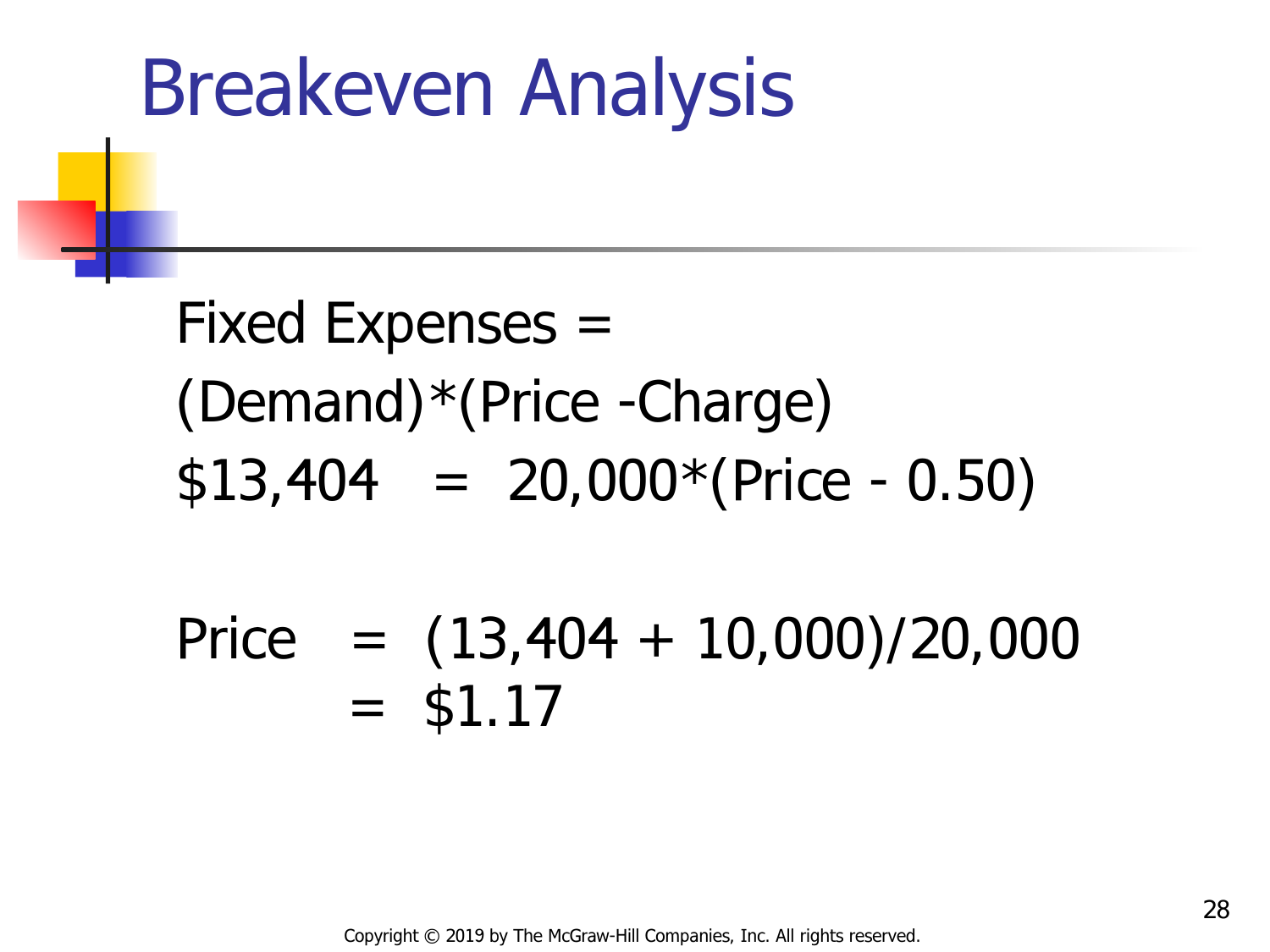

# Breakeven Analysis
Fixed Expenses =
(Demand)*(Price -Charge)
$13,404   =  20,000*(Price - 0.50)

Price   =  (13,404 + 10,000)/20,000
       =  $1.17
28
Copyright © 2019 by The McGraw-Hill Companies, Inc. All rights reserved.